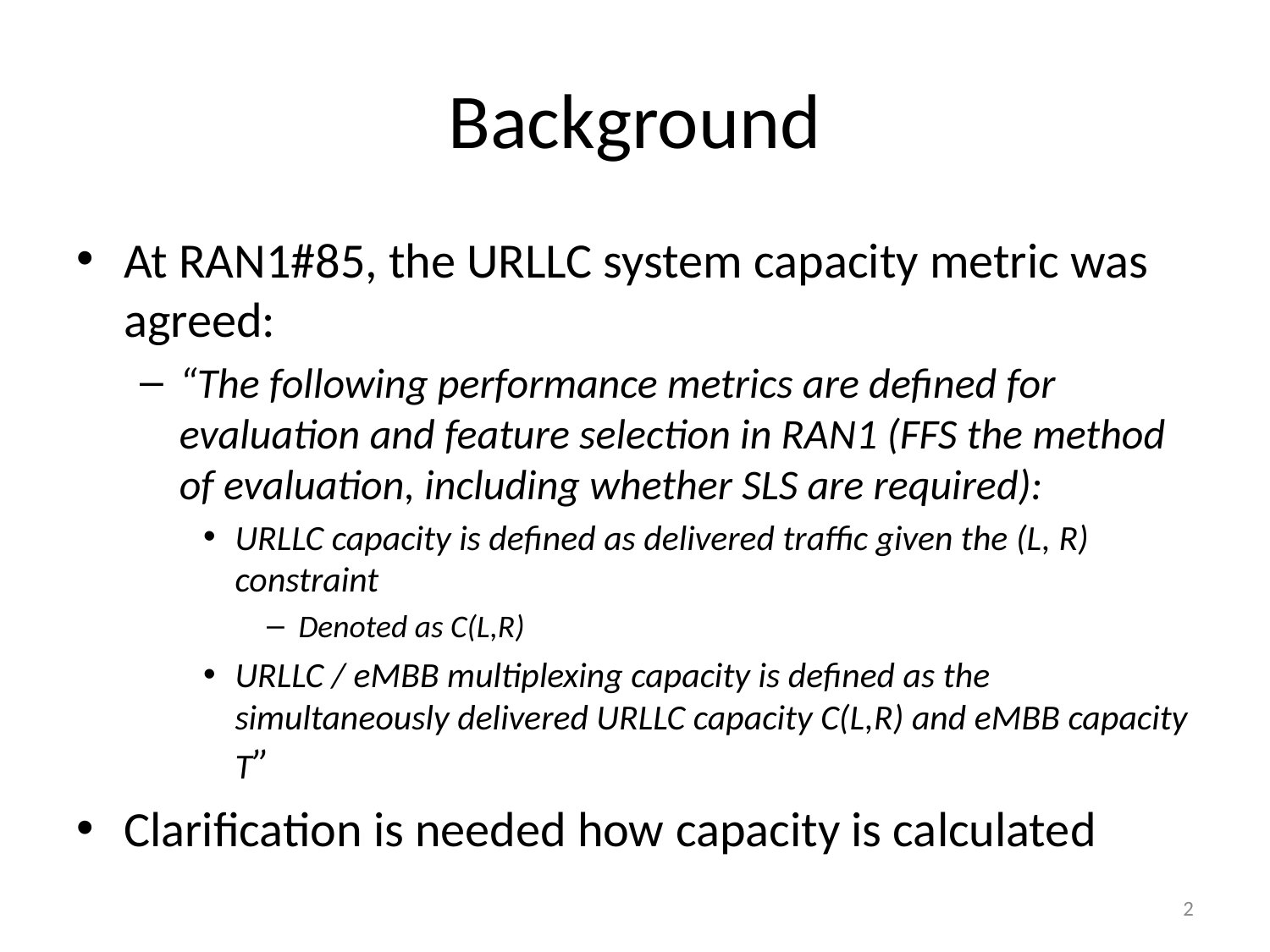

# Background
At RAN1#85, the URLLC system capacity metric was agreed:
“The following performance metrics are defined for evaluation and feature selection in RAN1 (FFS the method of evaluation, including whether SLS are required):
URLLC capacity is defined as delivered traffic given the (L, R) constraint
Denoted as C(L,R)
URLLC / eMBB multiplexing capacity is defined as the simultaneously delivered URLLC capacity C(L,R) and eMBB capacity T”
Clarification is needed how capacity is calculated
2